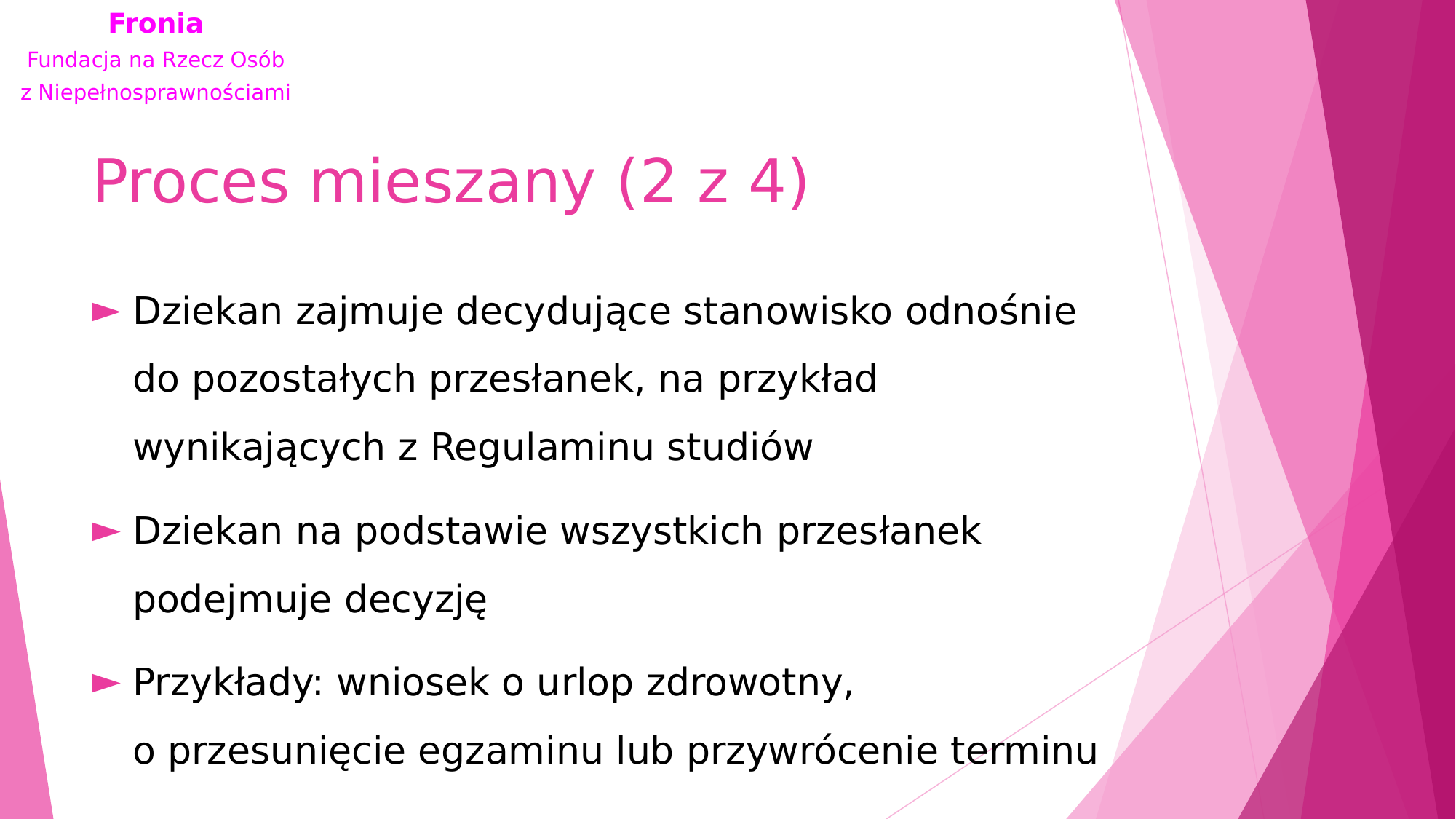

# Proces mieszany (2 z 4)
Dziekan zajmuje decydujące stanowisko odnośnie do pozostałych przesłanek, na przykład wynikających z Regulaminu studiów
Dziekan na podstawie wszystkich przesłanek podejmuje decyzję
Przykłady: wniosek o urlop zdrowotny, o przesunięcie egzaminu lub przywrócenie terminu